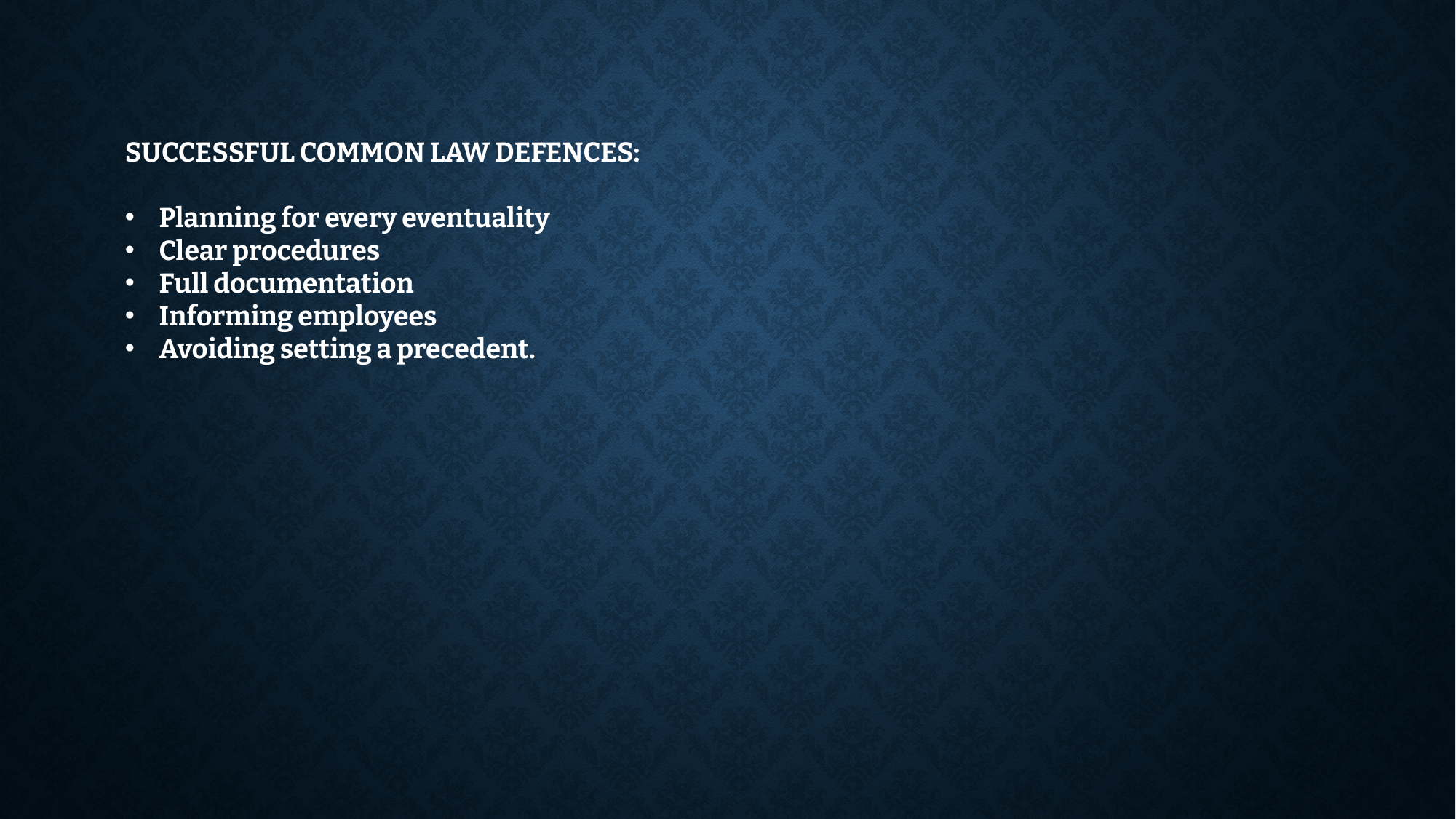

SUCCESSFUL COMMON LAW DEFENCES:

Planning for every eventuality
Clear procedures
Full documentation
Informing employees
Avoiding setting a precedent.